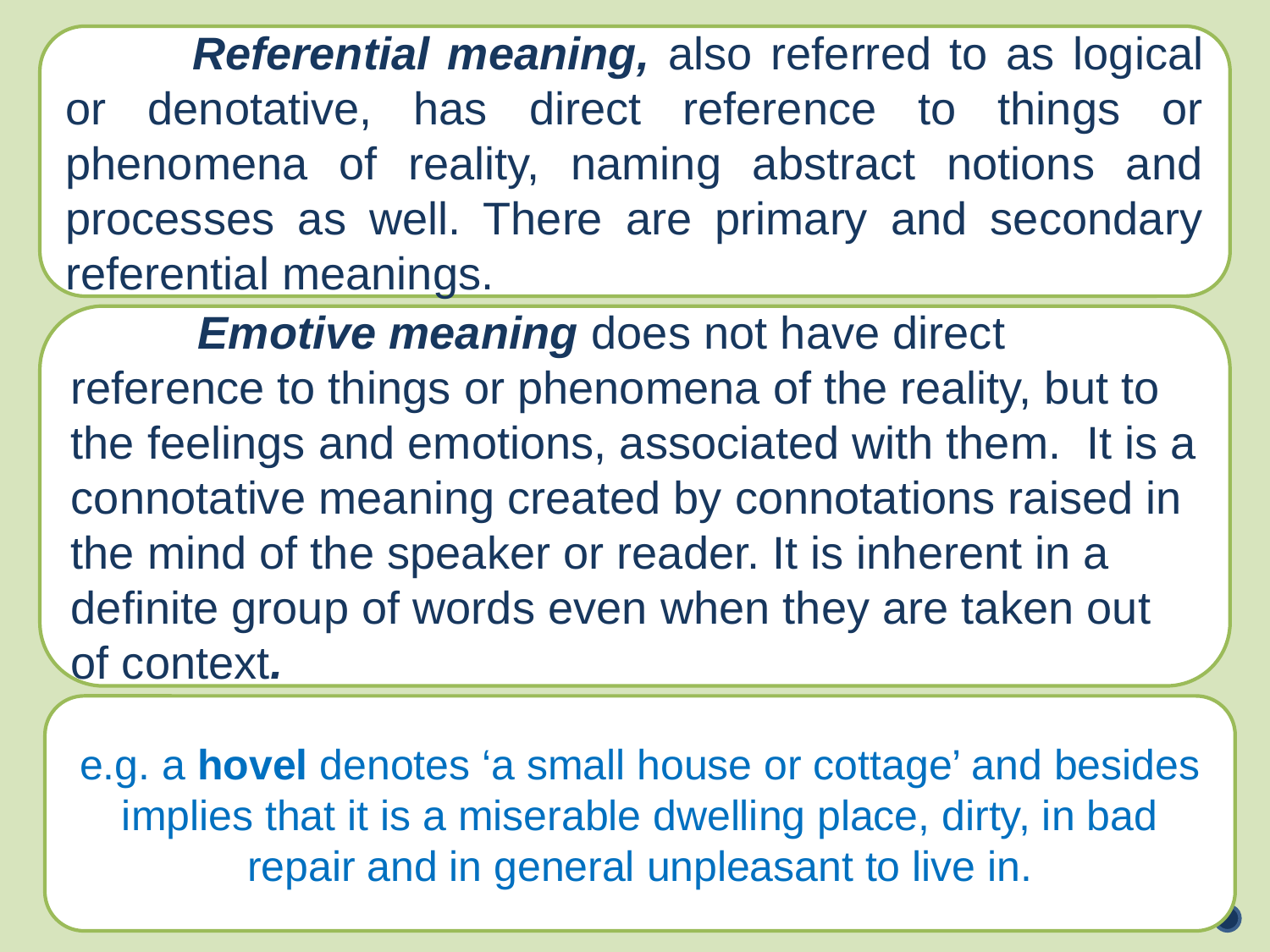

Referential meaning, also referred to as logical or denotative, has direct reference to things or phenomena of reality, naming abstract notions and processes as well. There are primary and secondary referential meanings.
	Emotive meaning does not have direct reference to things or phenomena of the reality, but to the feelings and emotions, associated with them.  It is a connotative meaning created by connotations raised in the mind of the speaker or reader. It is inherent in a definite group of words even when they are taken out of context.
e.g. a hovel denotes ‘a small house or cottage’ and besides implies that it is a miserable dwelling place, dirty, in bad repair and in general unpleasant to live in.